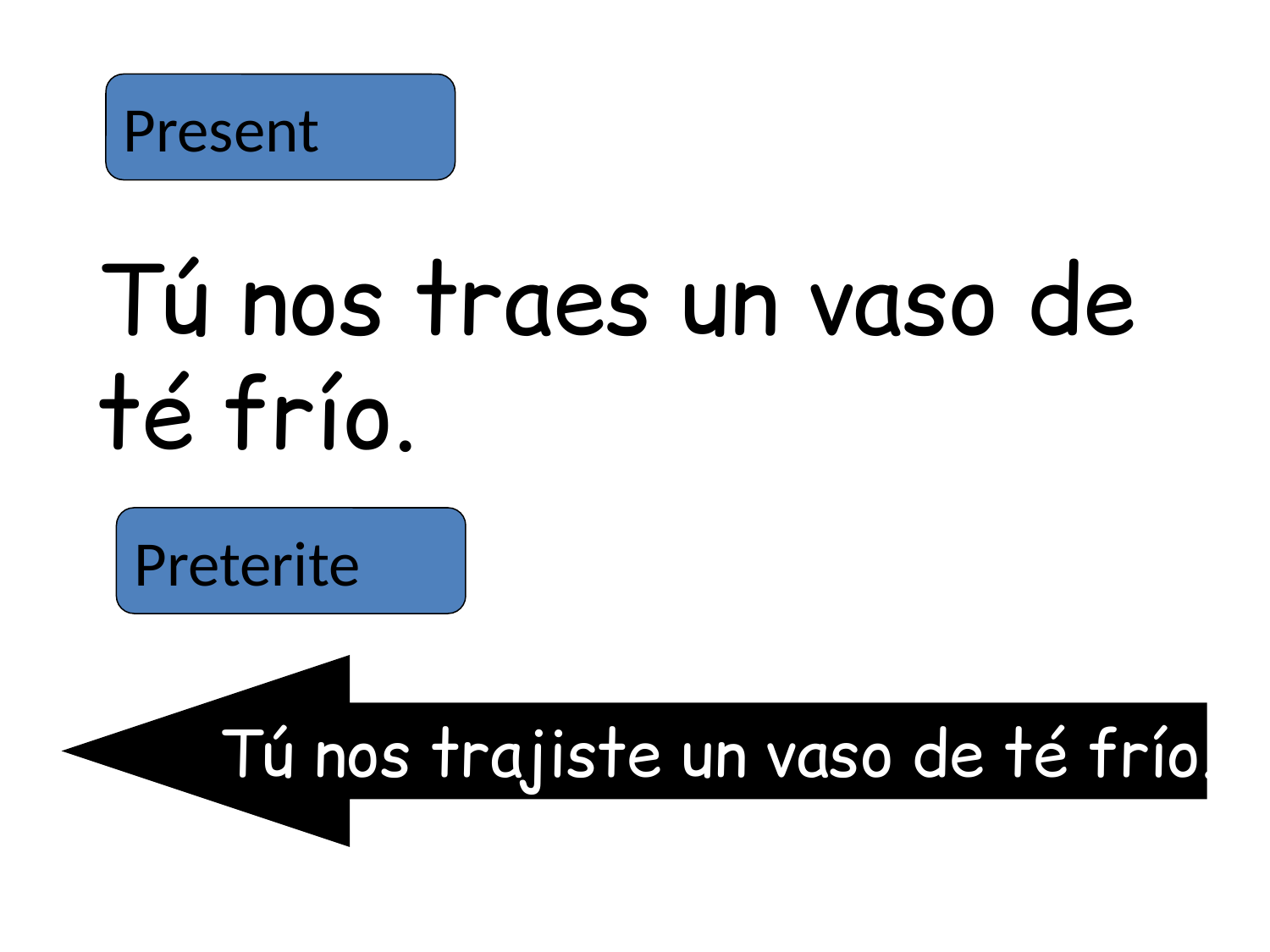

Present
Tú nos traes un vaso de té frío.
Preterite
Tú nos trajiste un vaso de té frío.